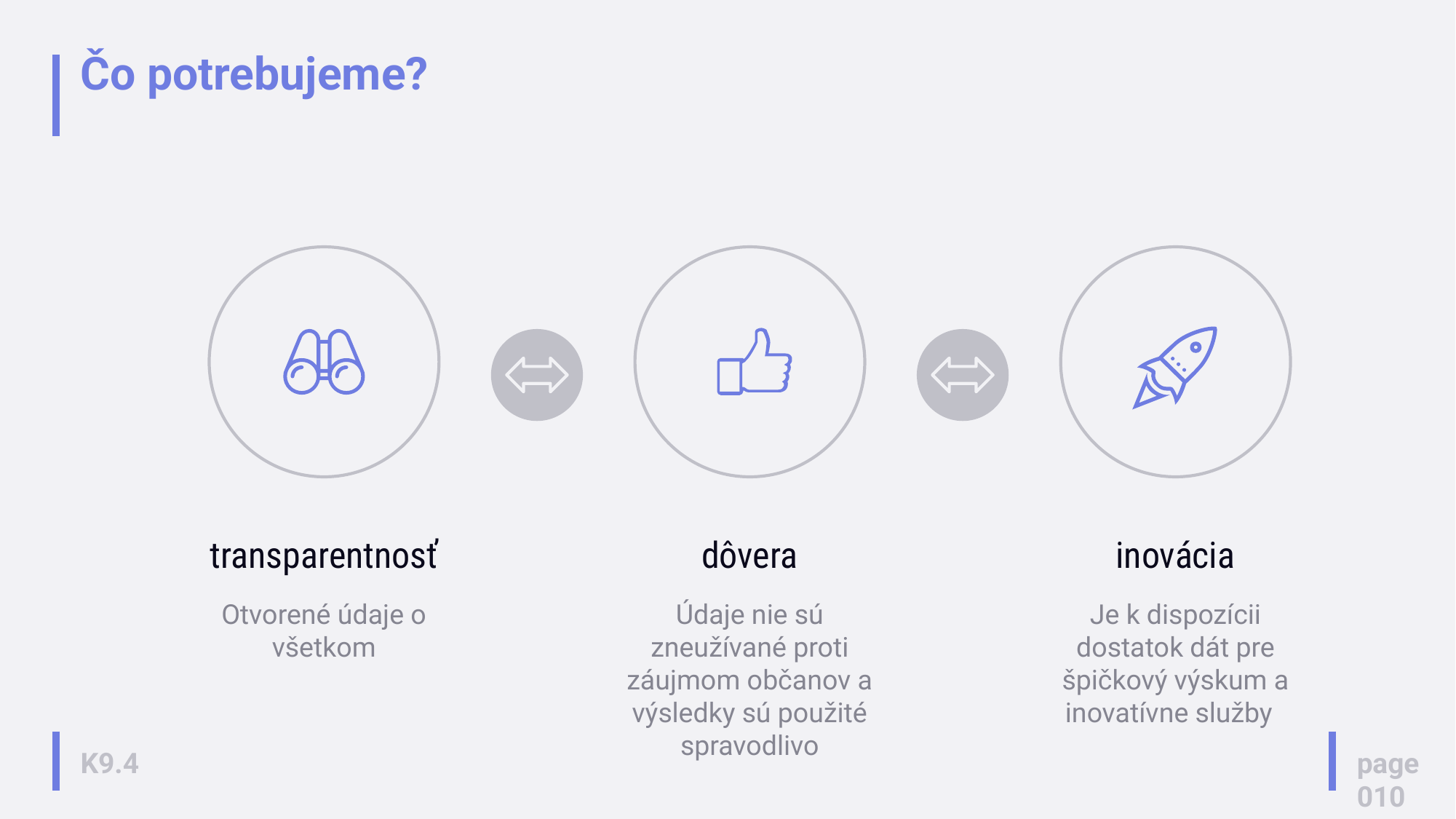

# Čo potrebujeme?

transparentnosť
Otvorené údaje o všetkom

dôvera
Údaje nie sú zneužívané proti záujmom občanov a výsledky sú použité spravodlivo

inovácia
Je k dispozícii dostatok dát pre špičkový výskum a inovatívne služby

page
010